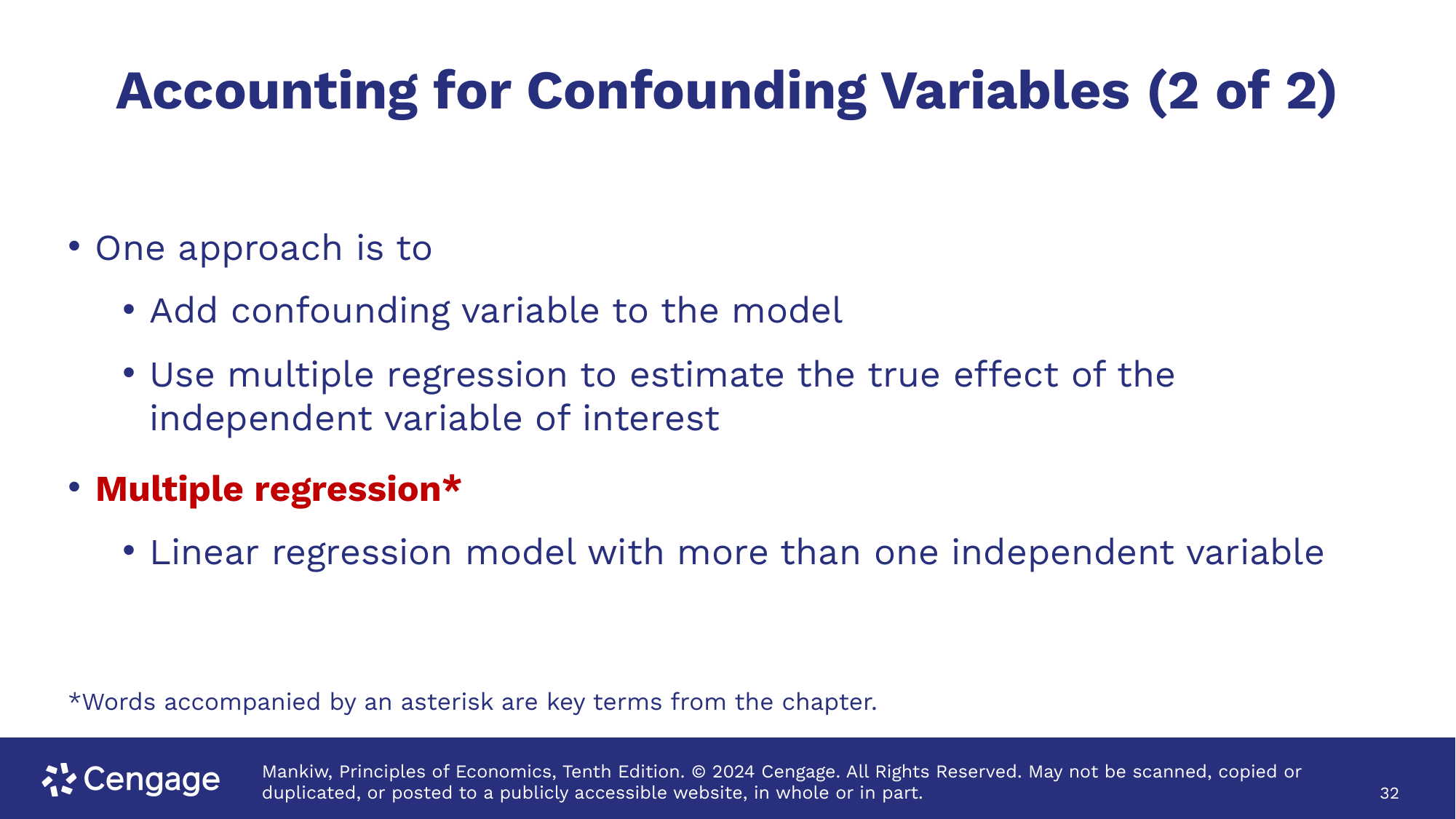

# Accounting for Confounding Variables (2 of 2)
One approach is to
Add confounding variable to the model
Use multiple regression to estimate the true effect of the independent variable of interest
Multiple regression*
Linear regression model with more than one independent variable

*Words accompanied by an asterisk are key terms from the chapter.